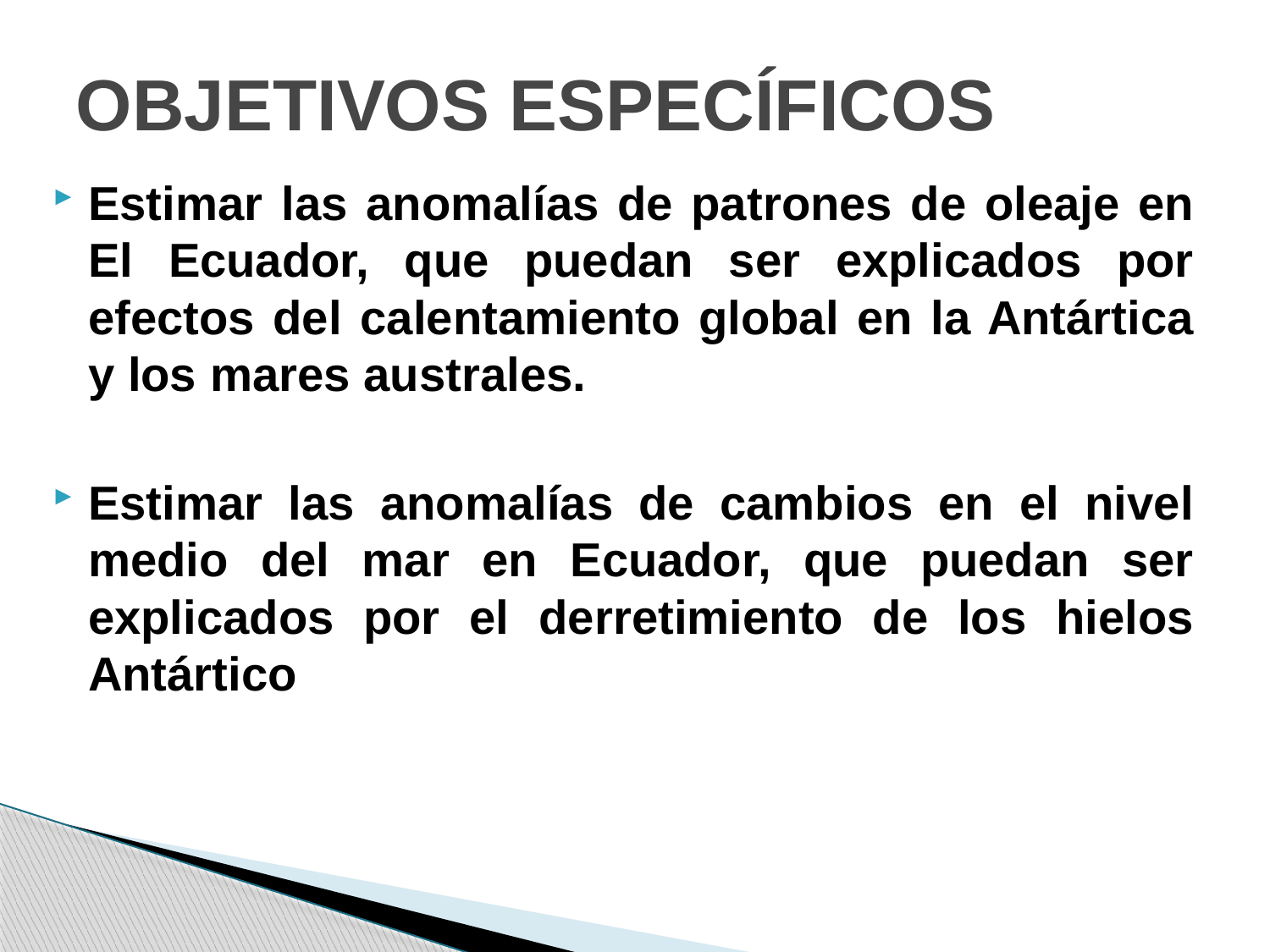

# OBJETIVOS ESPECÍFICOS
Estimar las anomalías de patrones de oleaje en El Ecuador, que puedan ser explicados por efectos del calentamiento global en la Antártica y los mares australes.

Estimar las anomalías de cambios en el nivel medio del mar en Ecuador, que puedan ser explicados por el derretimiento de los hielos Antártico